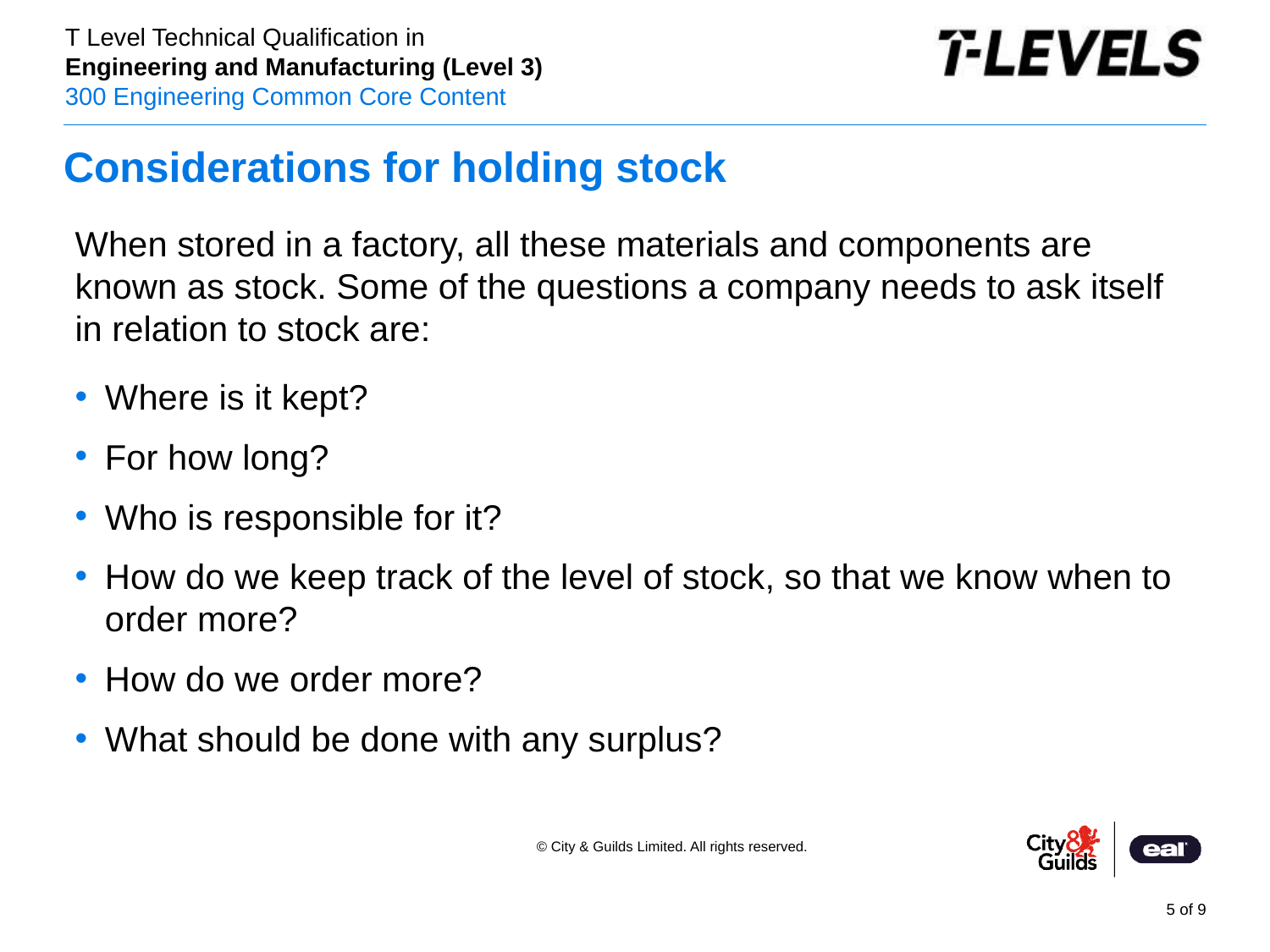

# Considerations for holding stock
When stored in a factory, all these materials and components are known as stock. Some of the questions a company needs to ask itself in relation to stock are:
Where is it kept?
For how long?
Who is responsible for it?
How do we keep track of the level of stock, so that we know when to order more?
How do we order more?
What should be done with any surplus?